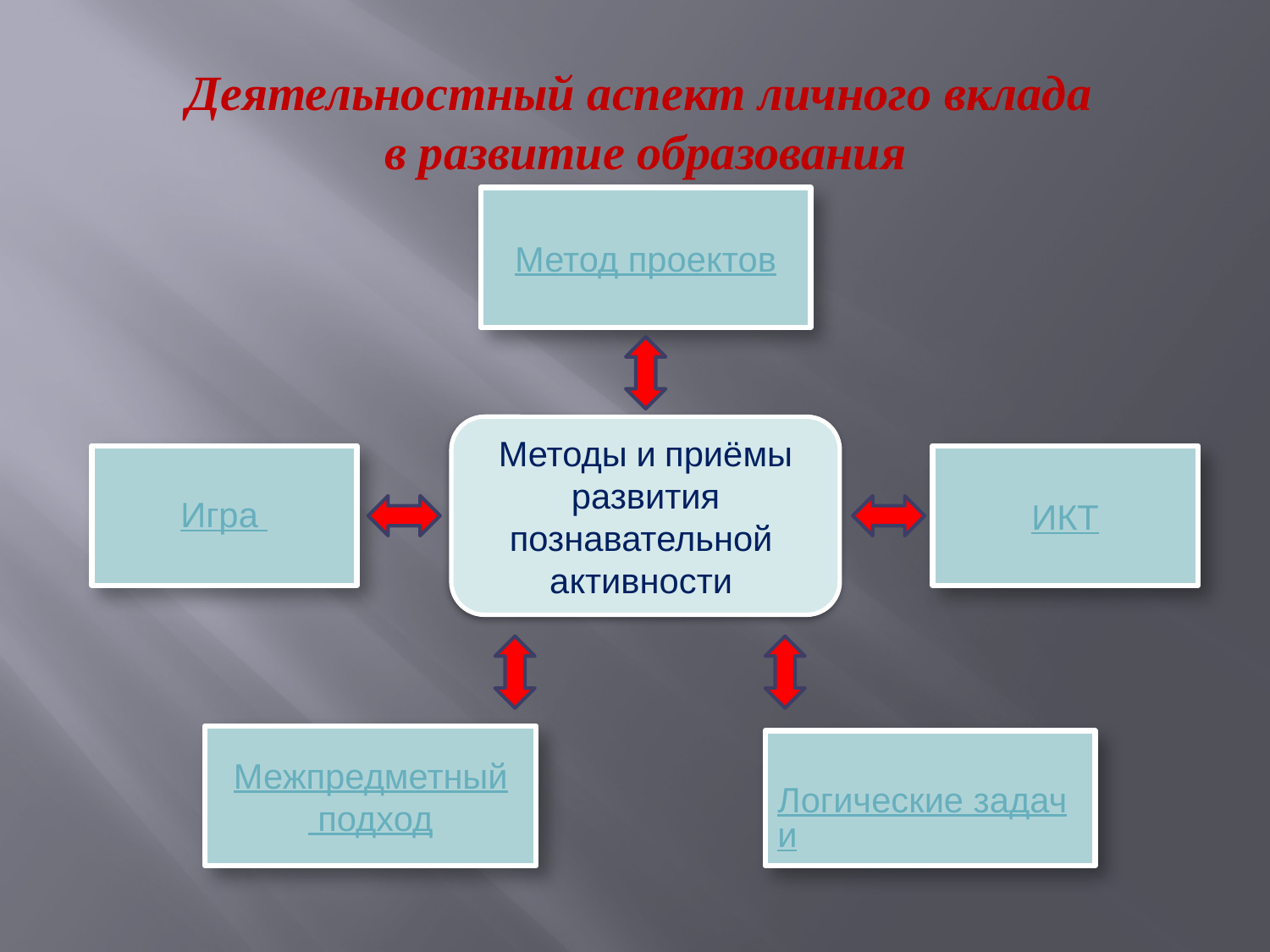

Деятельностный аспект личного вклада
в развитие образования

Метод проектов

Методы и приёмы развития познавательной  активности

Игра

ИКТ

Межпредметный подход

Логические задачи